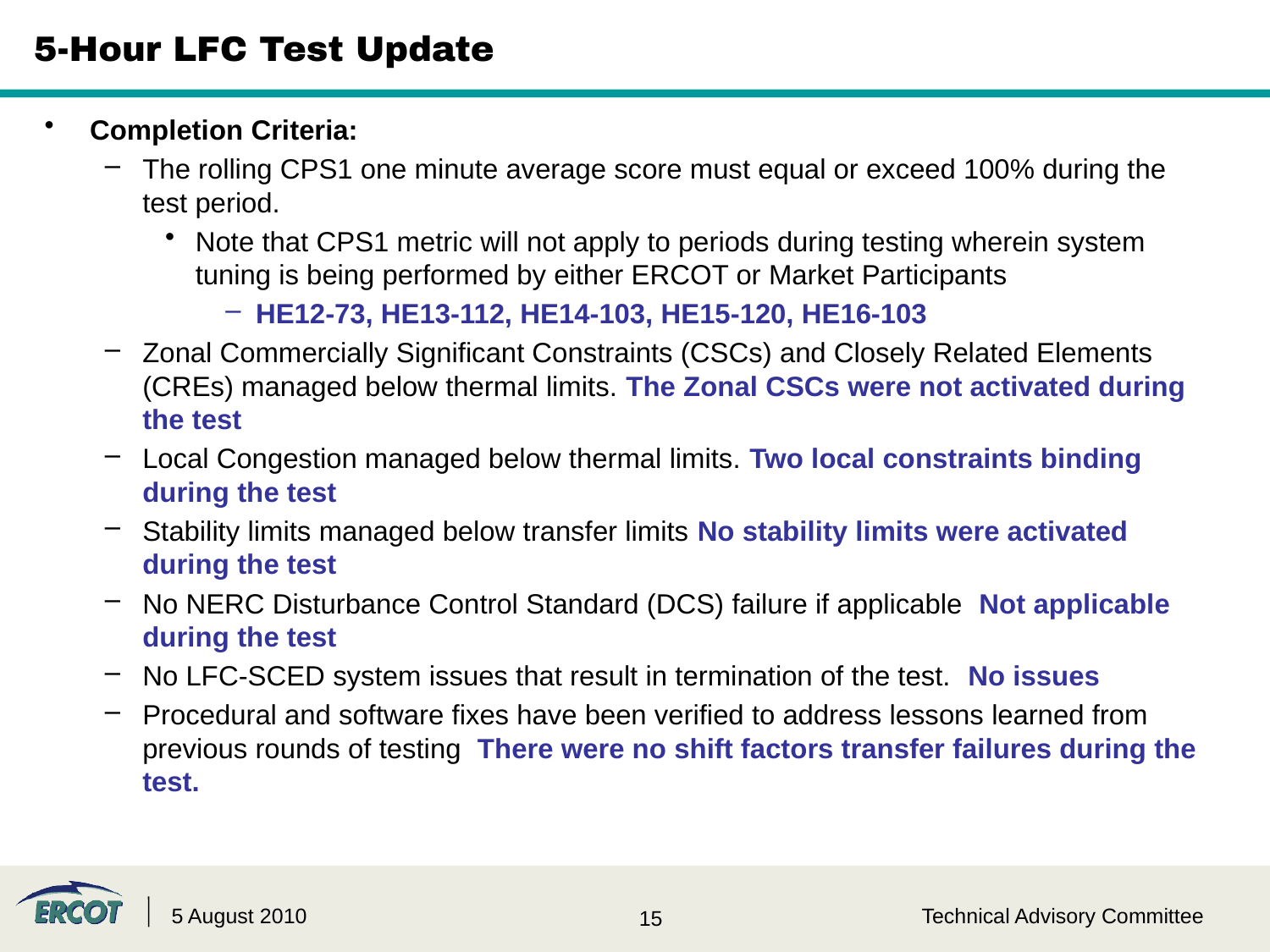

# 5-Hour LFC Test Update
Completion Criteria:
The rolling CPS1 one minute average score must equal or exceed 100% during the test period.
Note that CPS1 metric will not apply to periods during testing wherein system tuning is being performed by either ERCOT or Market Participants
HE12-73, HE13-112, HE14-103, HE15-120, HE16-103
Zonal Commercially Significant Constraints (CSCs) and Closely Related Elements (CREs) managed below thermal limits. The Zonal CSCs were not activated during the test
Local Congestion managed below thermal limits. Two local constraints binding during the test
Stability limits managed below transfer limits No stability limits were activated during the test
No NERC Disturbance Control Standard (DCS) failure if applicable  Not applicable during the test
No LFC-SCED system issues that result in termination of the test.  No issues
Procedural and software fixes have been verified to address lessons learned from previous rounds of testing  There were no shift factors transfer failures during the test.
5 August 2010
Technical Advisory Committee